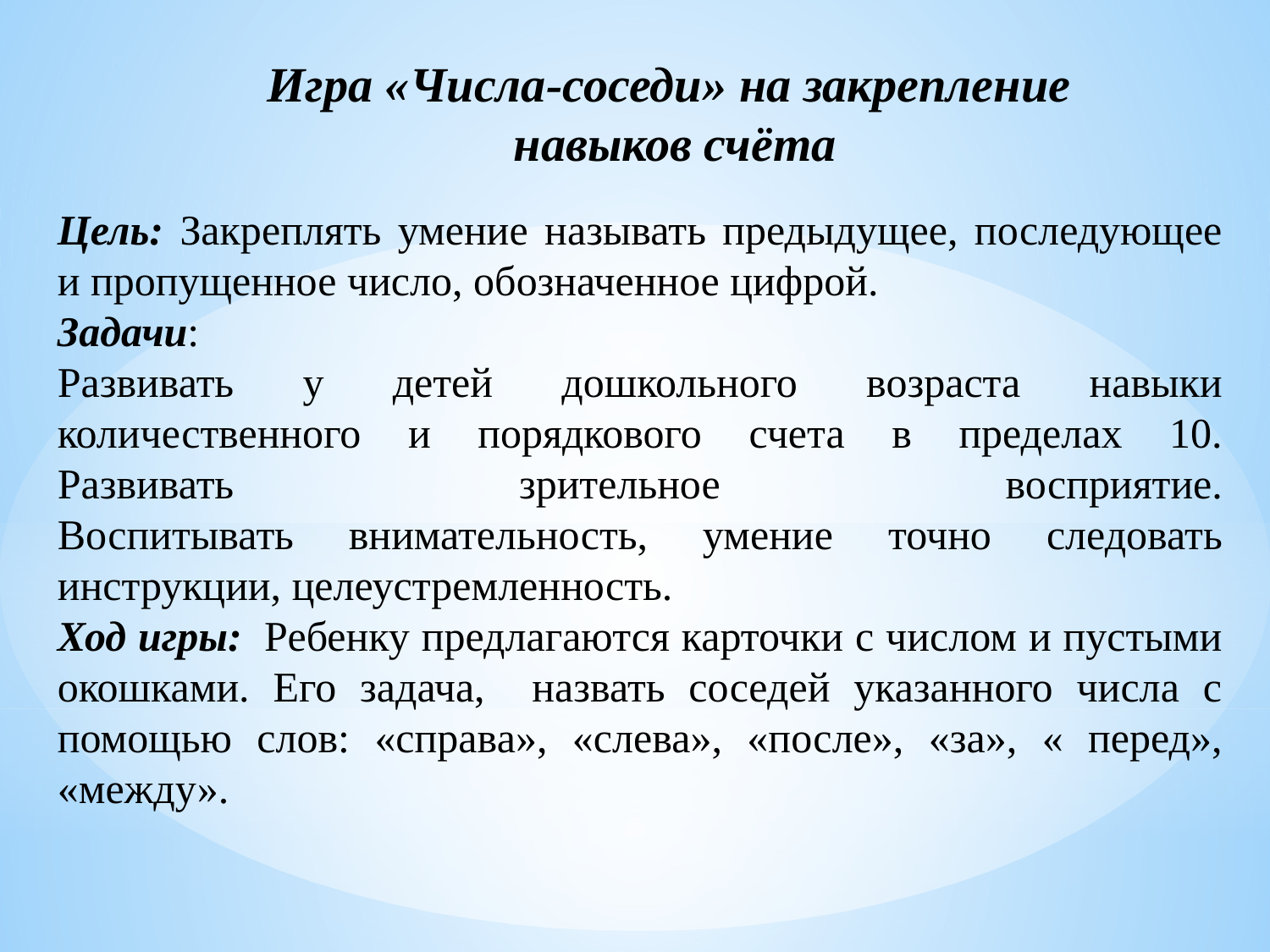

Игра «Числа-соседи» на закрепление
навыков счёта
Цель: Закреплять умение называть предыдущее, последующее и пропущенное число, обозначенное цифрой.
Задачи:
Развивать у детей дошкольного возраста навыки количественного и порядкового счета в пределах 10.
Развивать зрительное восприятие.
Воспитывать внимательность, умение точно следовать инструкции, целеустремленность.
Ход игры:  Ребенку предлагаются карточки с числом и пустыми окошками. Его задача,  назвать соседей указанного числа с помощью слов: «справа», «слева», «после», «за», « перед», «между».